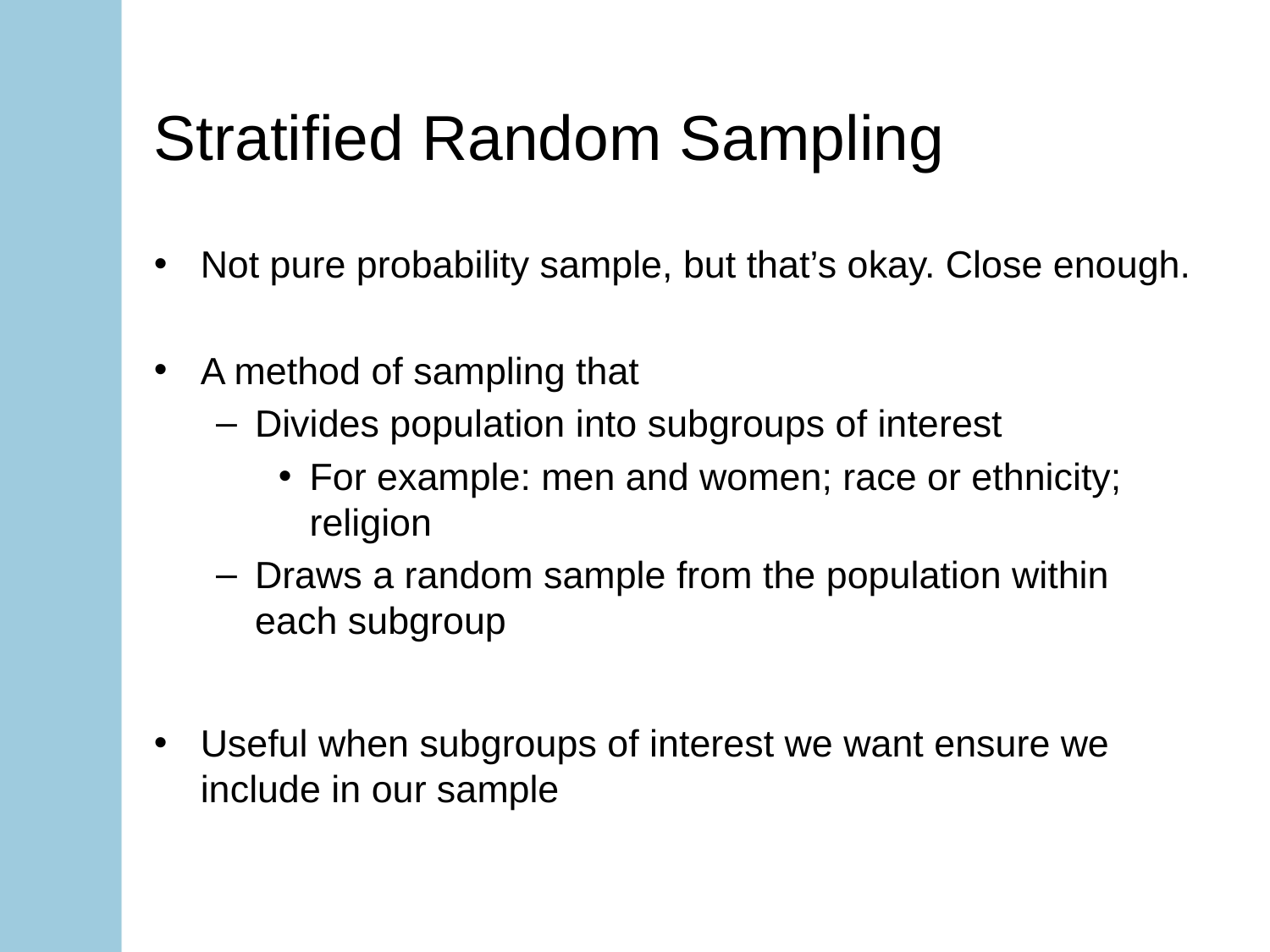

# Stratified Random Sampling
Not pure probability sample, but that’s okay. Close enough.

A method of sampling that
Divides population into subgroups of interest
For example: men and women; race or ethnicity; religion
Draws a random sample from the population within each subgroup

Useful when subgroups of interest we want ensure we include in our sample